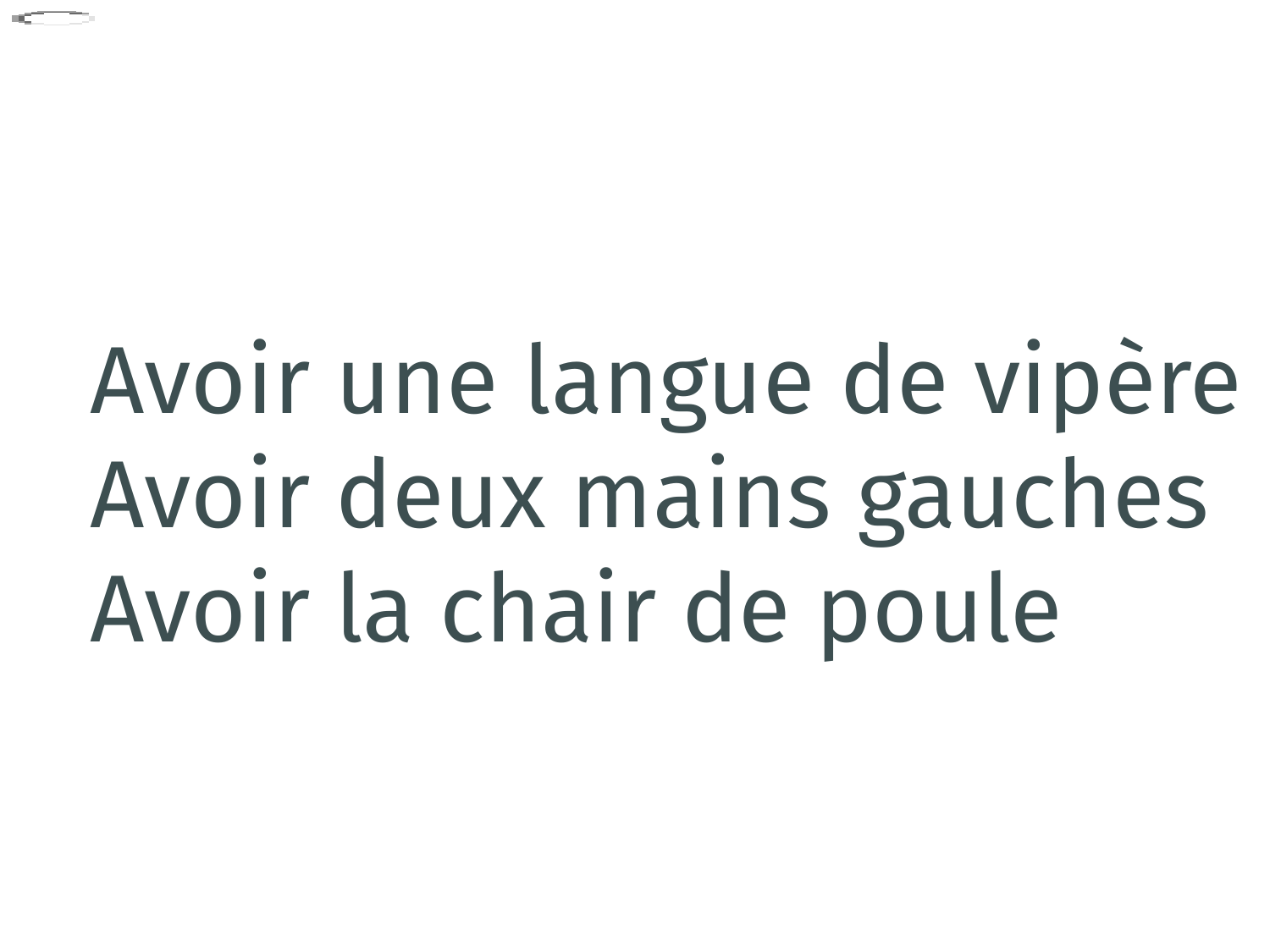

Avoir une langue de vipère
   Avoir deux mains gauches
   Avoir la chair de poule